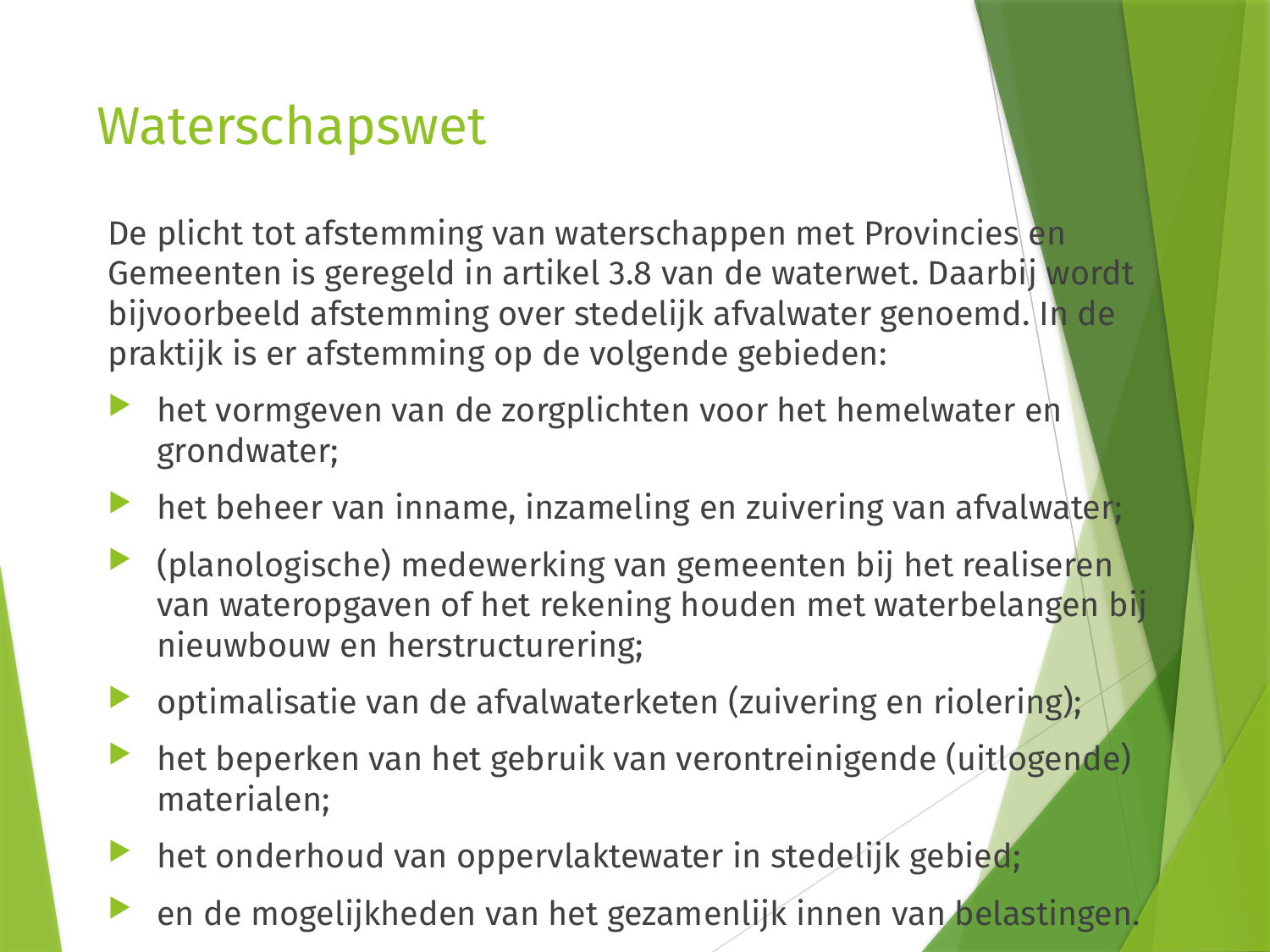

# Waterschapswet
De plicht tot afstemming van waterschappen met Provincies en Gemeenten is geregeld in artikel 3.8 van de waterwet. Daarbij wordt bijvoorbeeld afstemming over stedelijk afvalwater genoemd. In de praktijk is er afstemming op de volgende gebieden:
het vormgeven van de zorgplichten voor het hemelwater en grondwater;
het beheer van inname, inzameling en zuivering van afvalwater;
(planologische) medewerking van gemeenten bij het realiseren van wateropgaven of het rekening houden met waterbelangen bij nieuwbouw en herstructurering;
optimalisatie van de afvalwaterketen (zuivering en riolering);
het beperken van het gebruik van verontreinigende (uitlogende) materialen;
het onderhoud van oppervlaktewater in stedelijk gebied;
en de mogelijkheden van het gezamenlijk innen van belastingen.